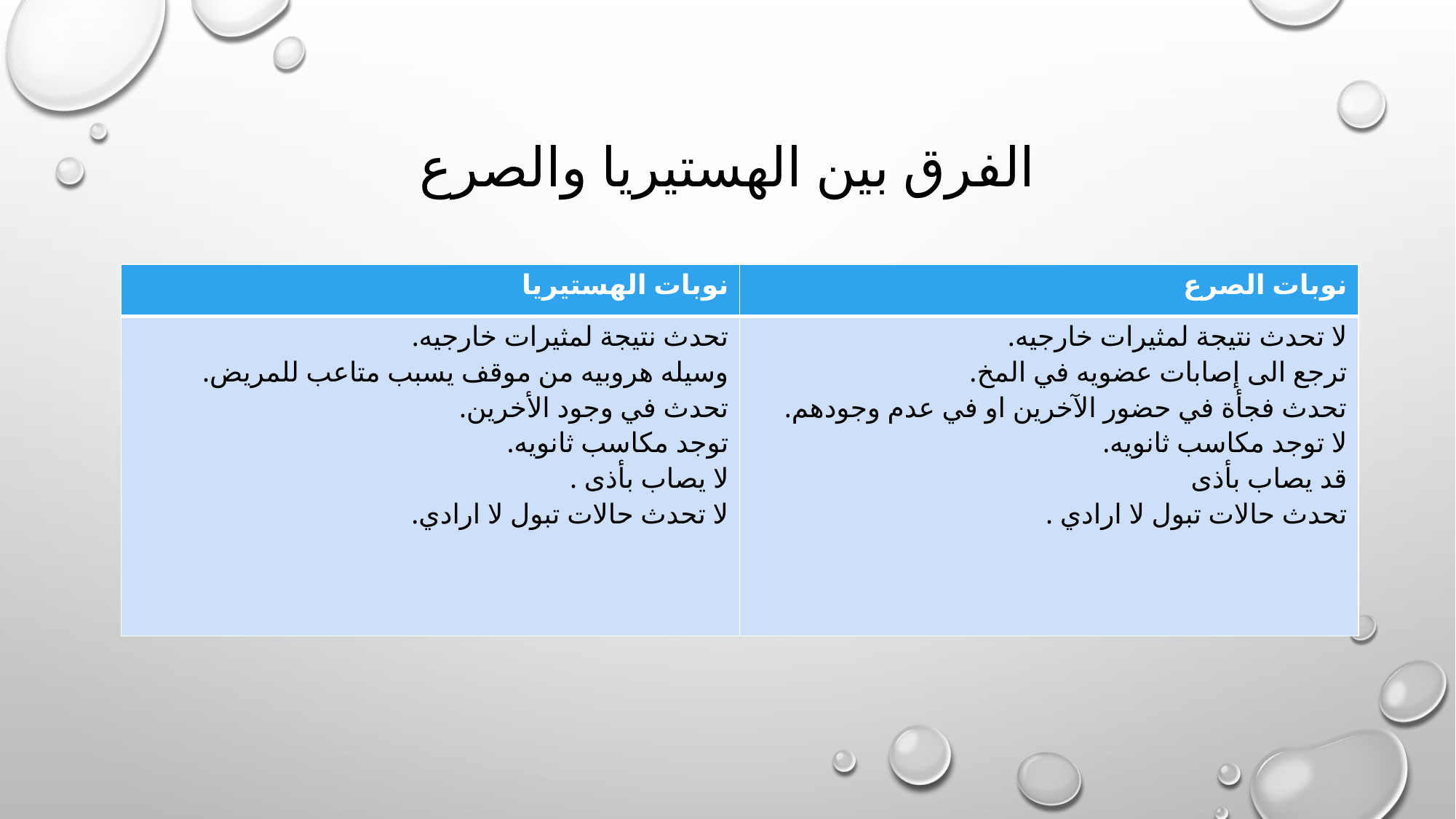

# الفرق بين الهستيريا والصرع
| نوبات الهستيريا | نوبات الصرع |
| --- | --- |
| تحدث نتيجة لمثيرات خارجيه. وسيله هروبيه من موقف يسبب متاعب للمريض. تحدث في وجود الأخرين. توجد مكاسب ثانويه. لا يصاب بأذى . لا تحدث حالات تبول لا ارادي. | لا تحدث نتيجة لمثيرات خارجيه. ترجع الى إصابات عضويه في المخ. تحدث فجأة في حضور الآخرين او في عدم وجودهم. لا توجد مكاسب ثانويه. قد يصاب بأذى تحدث حالات تبول لا ارادي . |